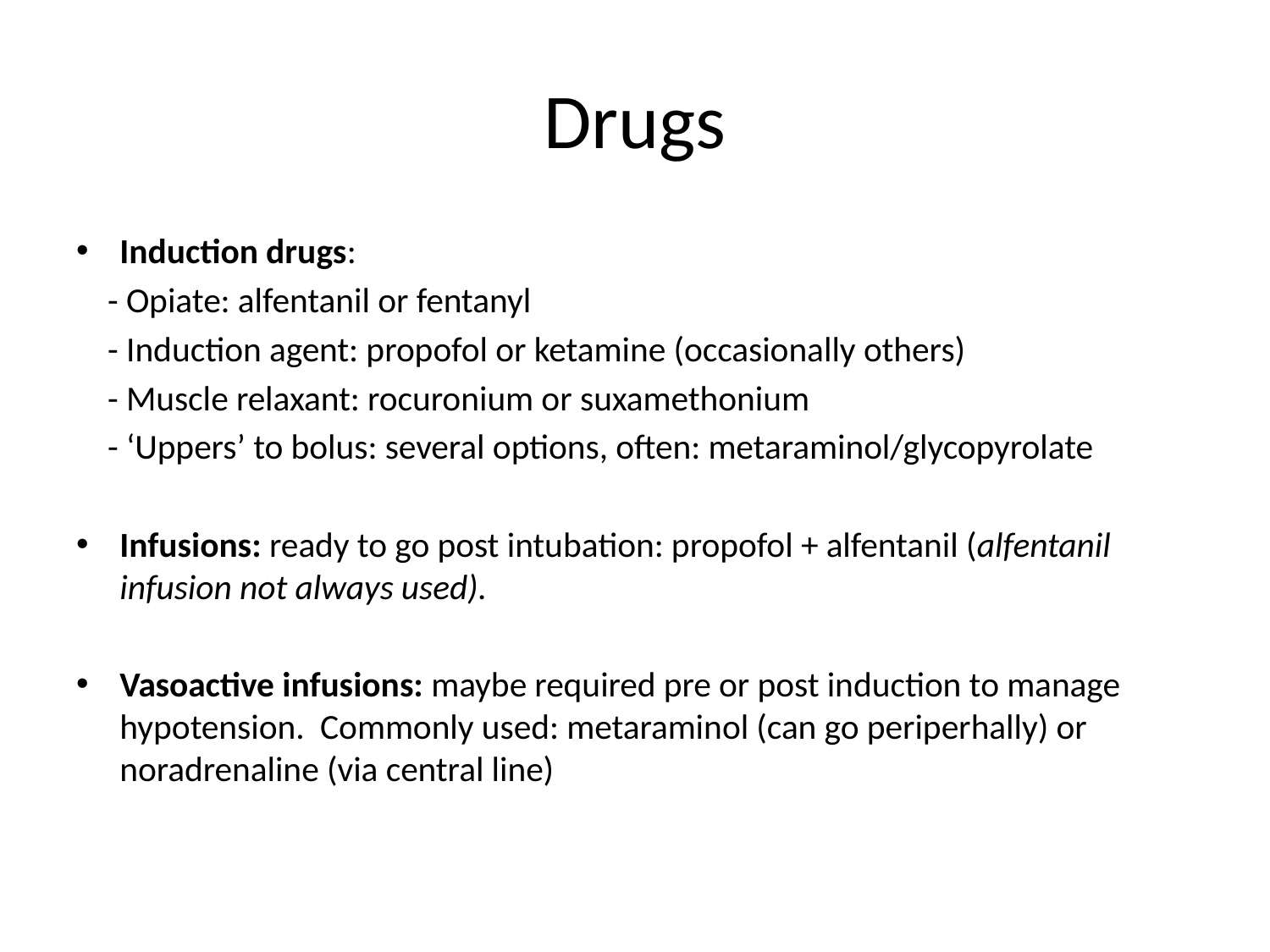

# Drugs
Induction drugs:
    - Opiate: alfentanil or fentanyl
    - Induction agent: propofol or ketamine (occasionally others)
    - Muscle relaxant: rocuronium or suxamethonium
    - ‘Uppers’ to bolus: several options, often: metaraminol/glycopyrolate

Infusions: ready to go post intubation: propofol + alfentanil (alfentanil infusion not always used).

Vasoactive infusions: maybe required pre or post induction to manage hypotension.  Commonly used: metaraminol (can go periperhally) or noradrenaline (via central line)